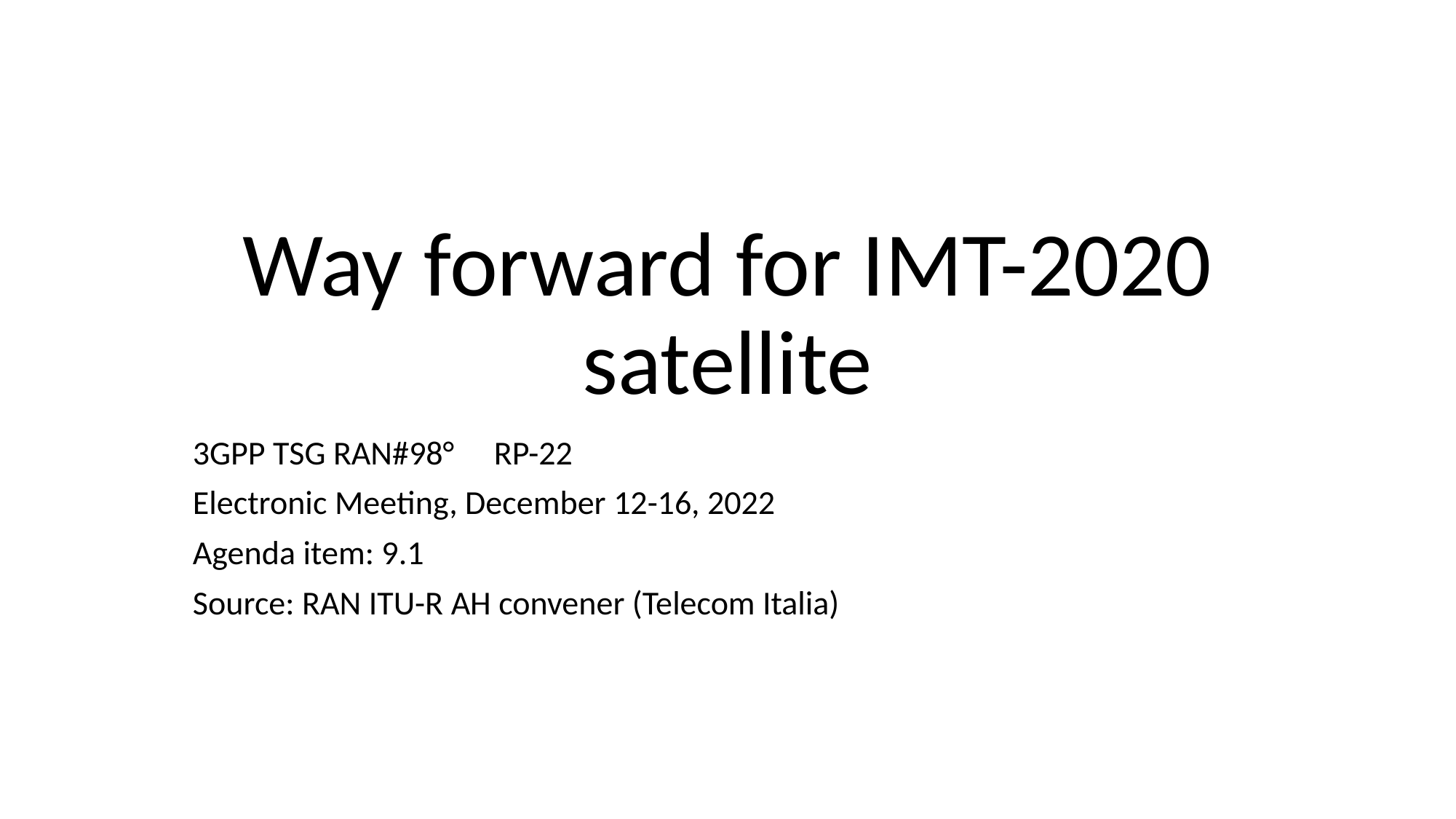

# Way forward for IMT-2020 satellite
3GPP TSG RAN#98°   					RP-22
Electronic Meeting, December 12-16, 2022
Agenda item: 9.1
Source: RAN ITU-R AH convener (Telecom Italia)